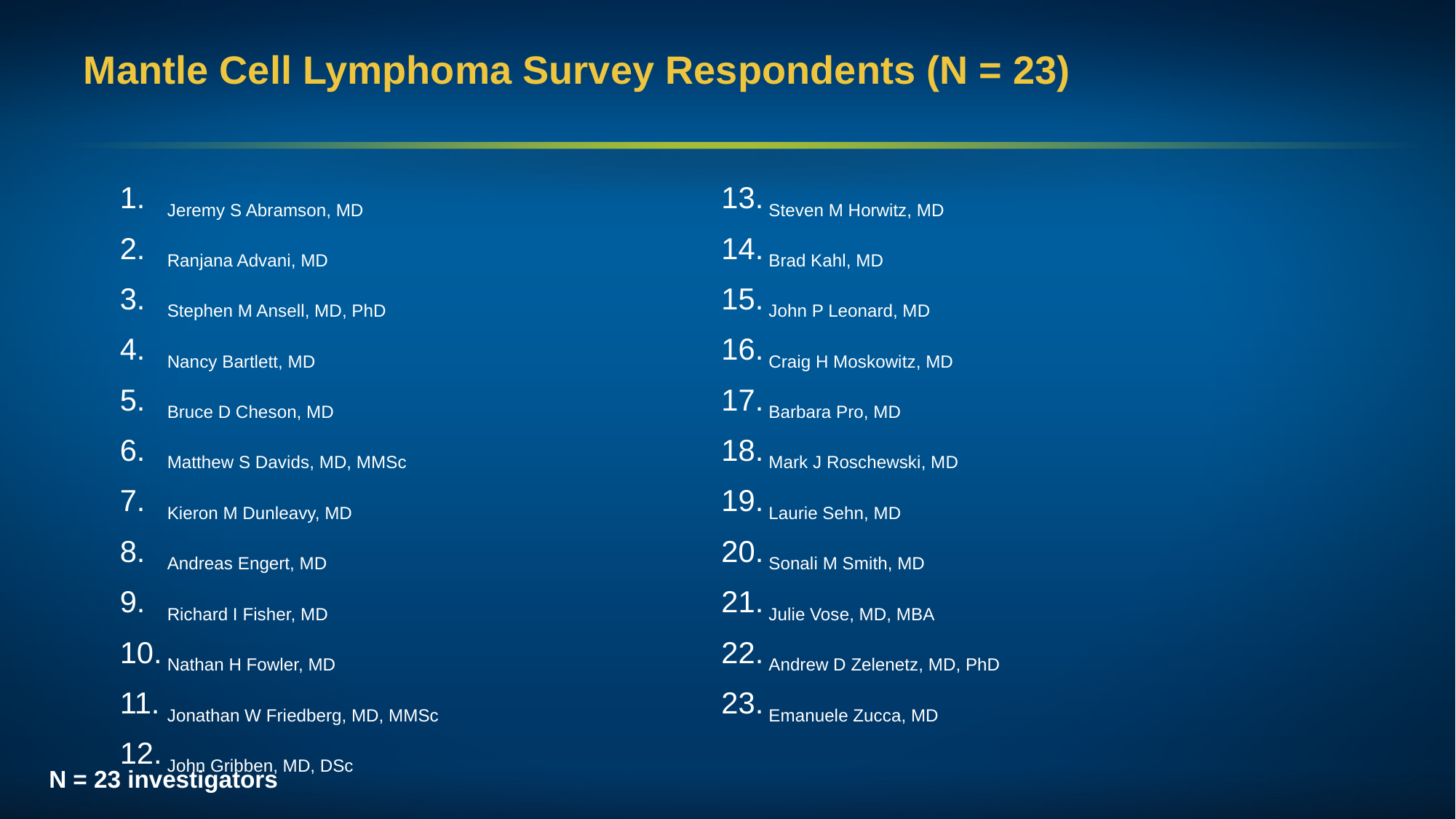

# Mantle Cell Lymphoma Survey Respondents (N = 23)
Jeremy S Abramson, MD
Ranjana Advani, MD
Stephen M Ansell, MD, PhD
Nancy Bartlett, MD
Bruce D Cheson, MD
Matthew S Davids, MD, MMSc
Kieron M Dunleavy, MD
Andreas Engert, MD
Richard I Fisher, MD
Nathan H Fowler, MD
Jonathan W Friedberg, MD, MMSc
John Gribben, MD, DSc
Steven M Horwitz, MD
Brad Kahl, MD
John P Leonard, MD
Craig H Moskowitz, MD
Barbara Pro, MD
Mark J Roschewski, MD
Laurie Sehn, MD
Sonali M Smith, MD
Julie Vose, MD, MBA
Andrew D Zelenetz, MD, PhD
Emanuele Zucca, MD
N = 23 investigators